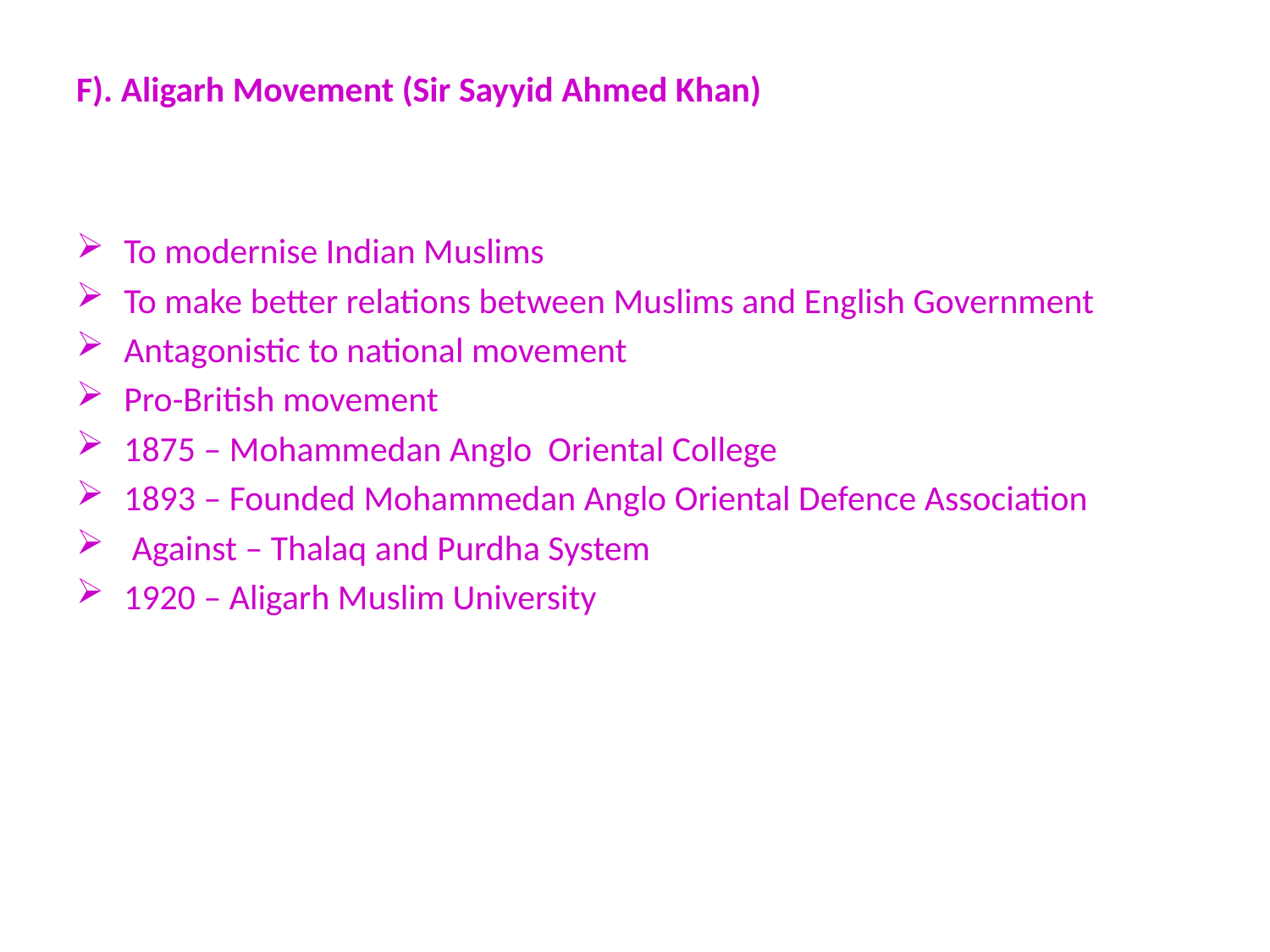

# F). Aligarh Movement (Sir Sayyid Ahmed Khan)
To modernise Indian Muslims
To make better relations between Muslims and English Government
Antagonistic to national movement
Pro-British movement
1875 – Mohammedan Anglo  Oriental College
1893 – Founded Mohammedan Anglo Oriental Defence Association
 Against – Thalaq and Purdha System
1920 – Aligarh Muslim University